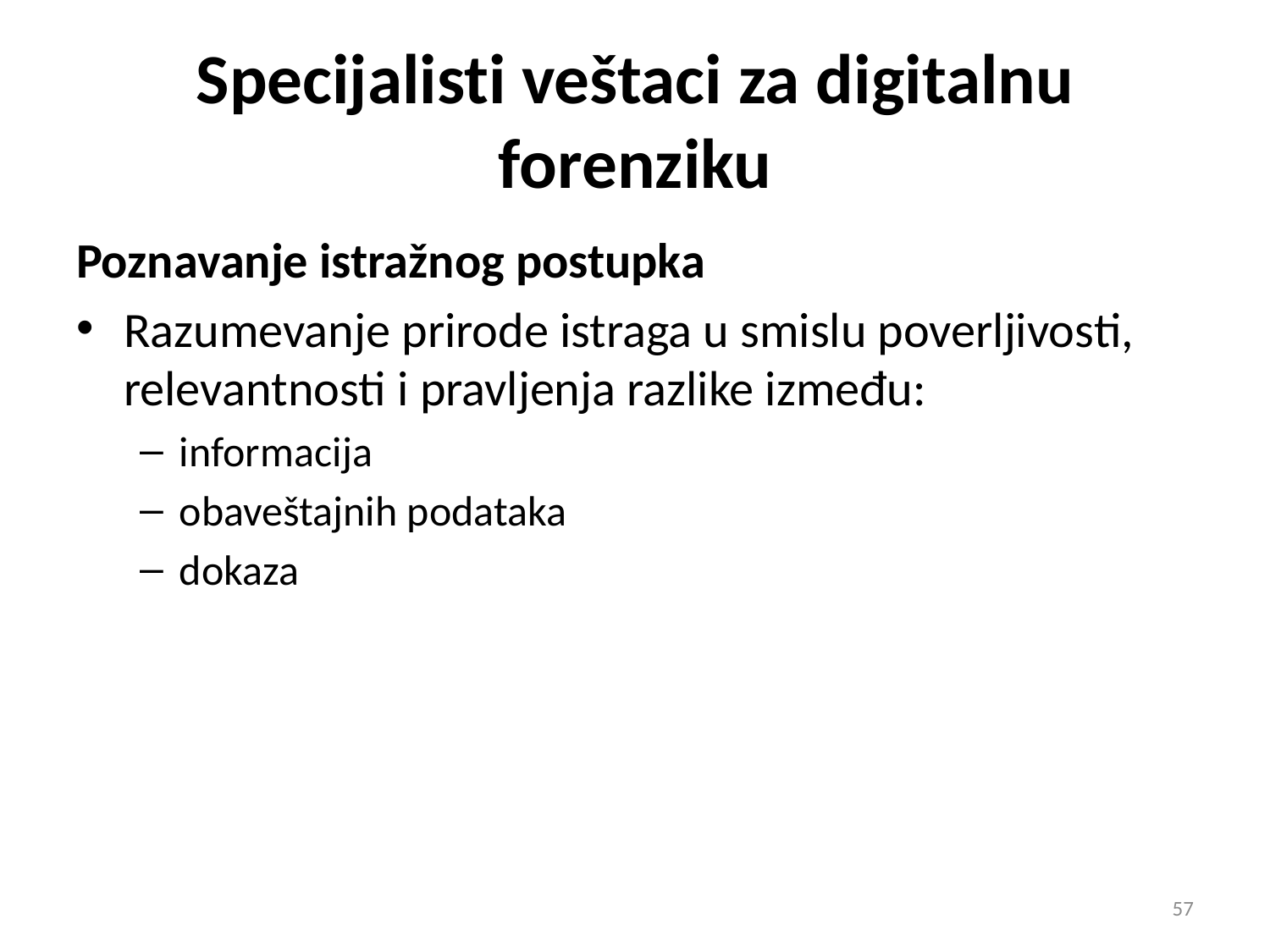

# Specijalisti veštaci za digitalnu forenziku
Poznavanje istražnog postupka
Razumevanje prirode istraga u smislu poverljivosti, relevantnosti i pravljenja razlike između:
informacija
obaveštajnih podataka
dokaza

57